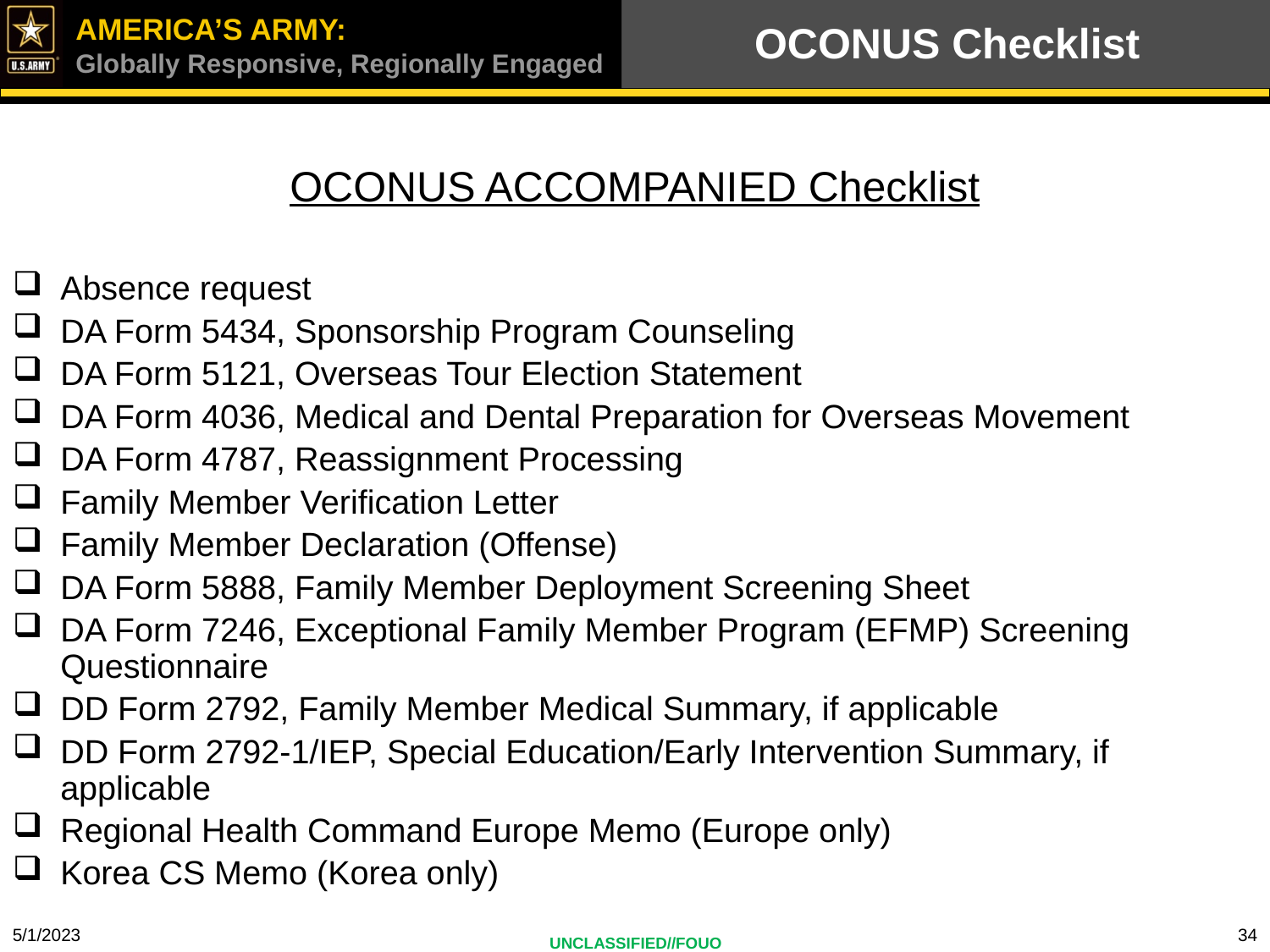

# OCONUS Checklist

OCONUS ACCOMPANIED Checklist

Absence request
DA Form 5434, Sponsorship Program Counseling
DA Form 5121, Overseas Tour Election Statement
DA Form 4036, Medical and Dental Preparation for Overseas Movement
DA Form 4787, Reassignment Processing
Family Member Verification Letter
Family Member Declaration (Offense)
DA Form 5888, Family Member Deployment Screening Sheet
DA Form 7246, Exceptional Family Member Program (EFMP) Screening Questionnaire
DD Form 2792, Family Member Medical Summary, if applicable
DD Form 2792-1/IEP, Special Education/Early Intervention Summary, if applicable
Regional Health Command Europe Memo (Europe only)
Korea CS Memo (Korea only)
5/1/2023
34